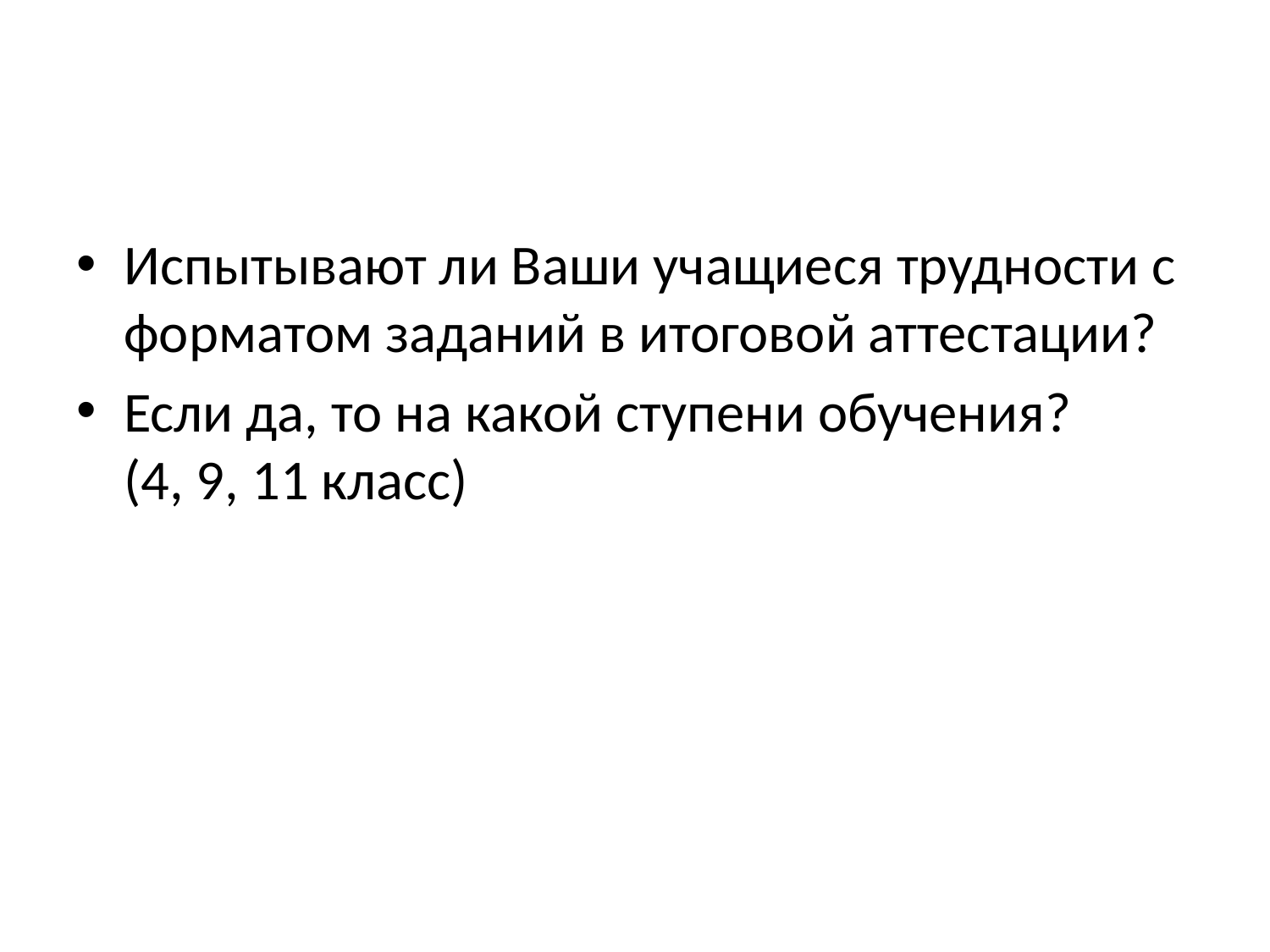

#
Испытывают ли Ваши учащиеся трудности с форматом заданий в итоговой аттестации?
Если да, то на какой ступени обучения?     (4, 9, 11 класс)